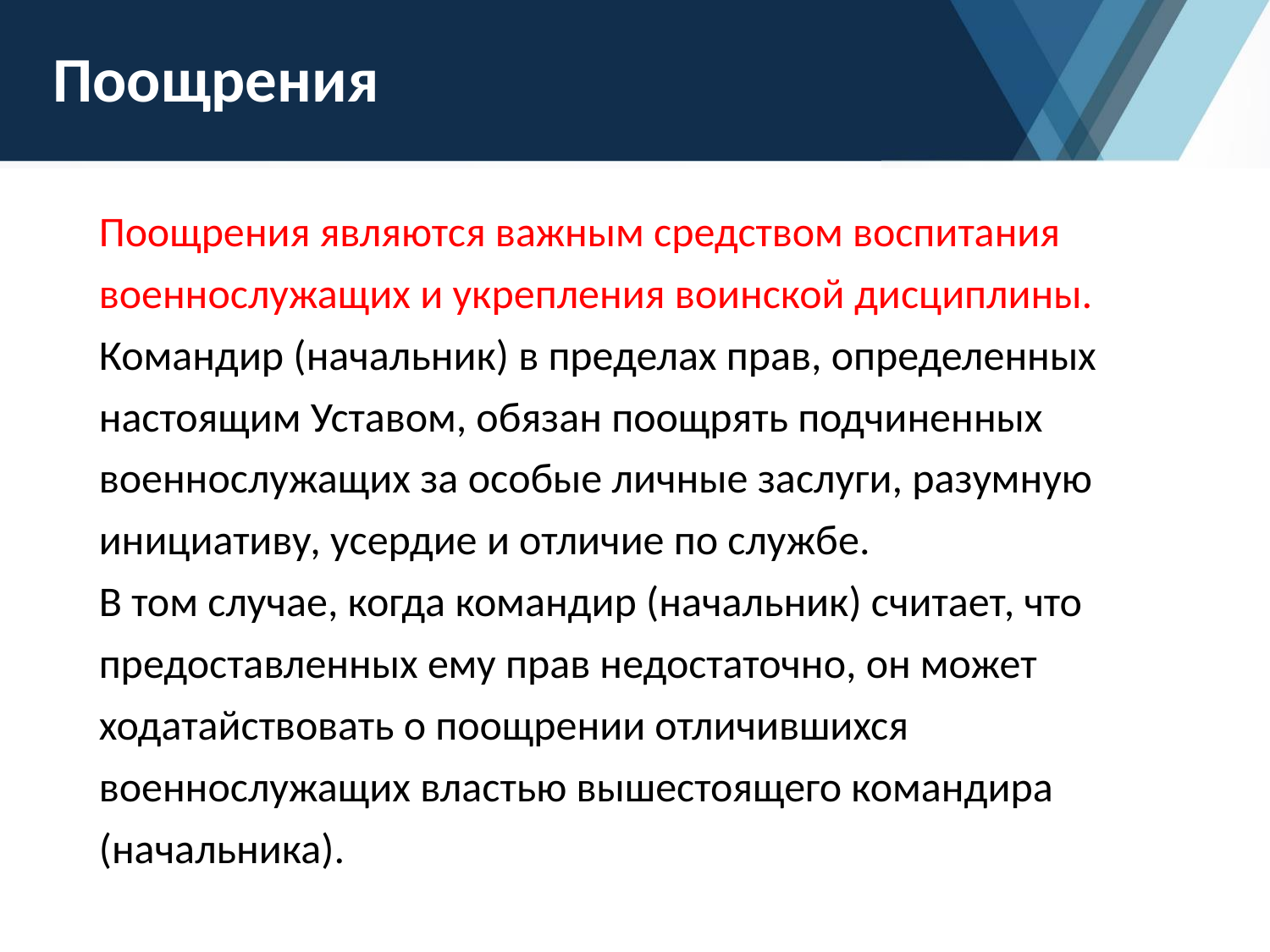

# Поощрения
Поощрения являются важным средством воспитания военнослужащих и укрепления воинской дисциплины.
Командир (начальник) в пределах прав, определенных настоящим Уставом, обязан поощрять подчиненных военнослужащих за особые личные заслуги, разумную инициативу, усердие и отличие по службе.
В том случае, когда командир (начальник) считает, что предоставленных ему прав недостаточно, он может ходатайствовать о поощрении отличившихся военнослужащих властью вышестоящего командира (начальника).